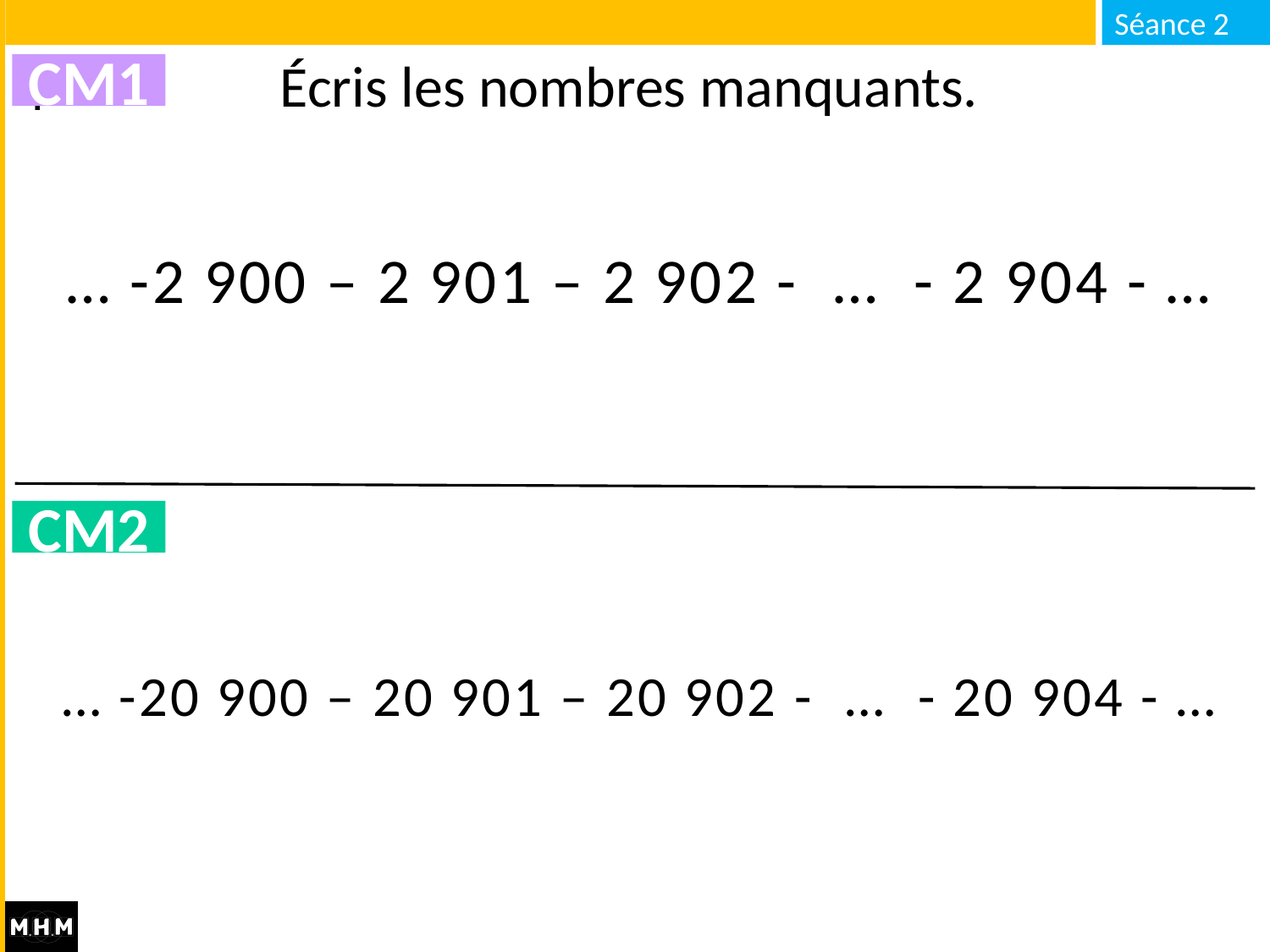

# Écris les nombres manquants.
CM1
… -2 900 – 2 901 – 2 902 -  …  - 2 904 - …
CM2
… -20 900 – 20 901 – 20 902 -  …  - 20 904 - …